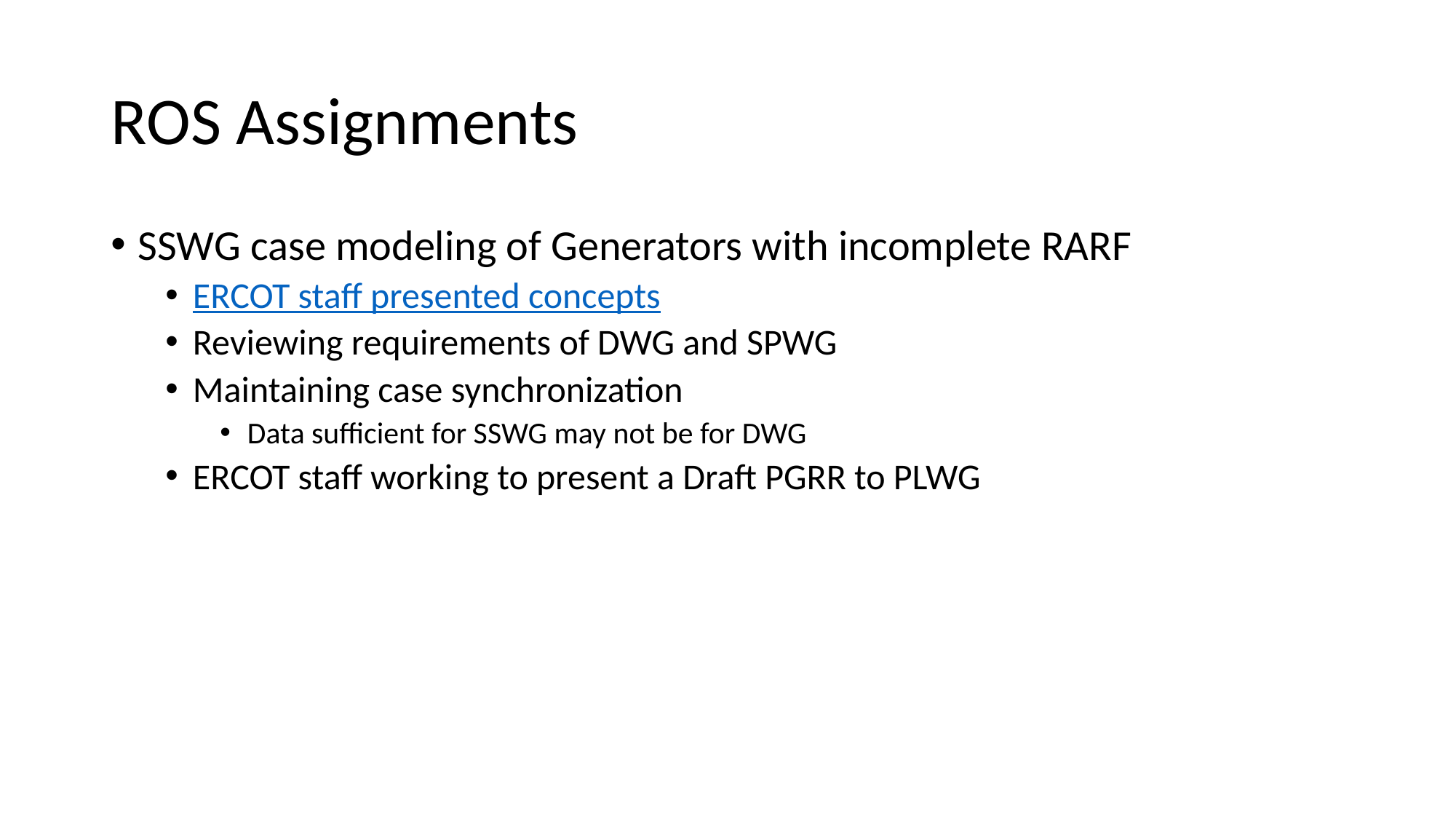

# ROS Assignments
SSWG case modeling of Generators with incomplete RARF
ERCOT staff presented concepts
Reviewing requirements of DWG and SPWG
Maintaining case synchronization
Data sufficient for SSWG may not be for DWG
ERCOT staff working to present a Draft PGRR to PLWG